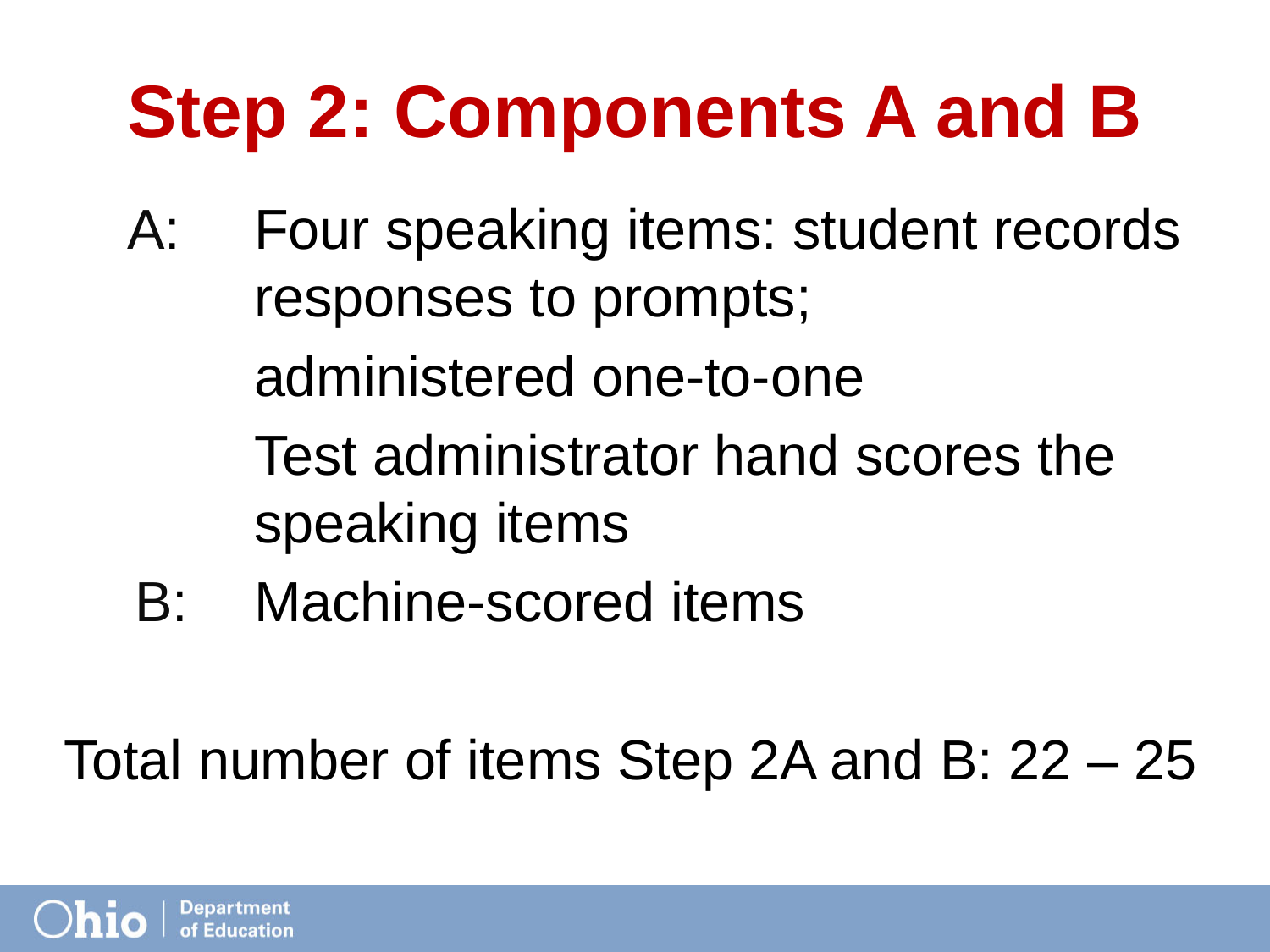

# Step 2: Components A and B
A: 	Four speaking items: student records responses to prompts;
	administered one-to-one
Test administrator hand scores the speaking items
B: 	Machine-scored items

Total number of items Step 2A and B: 22 – 25